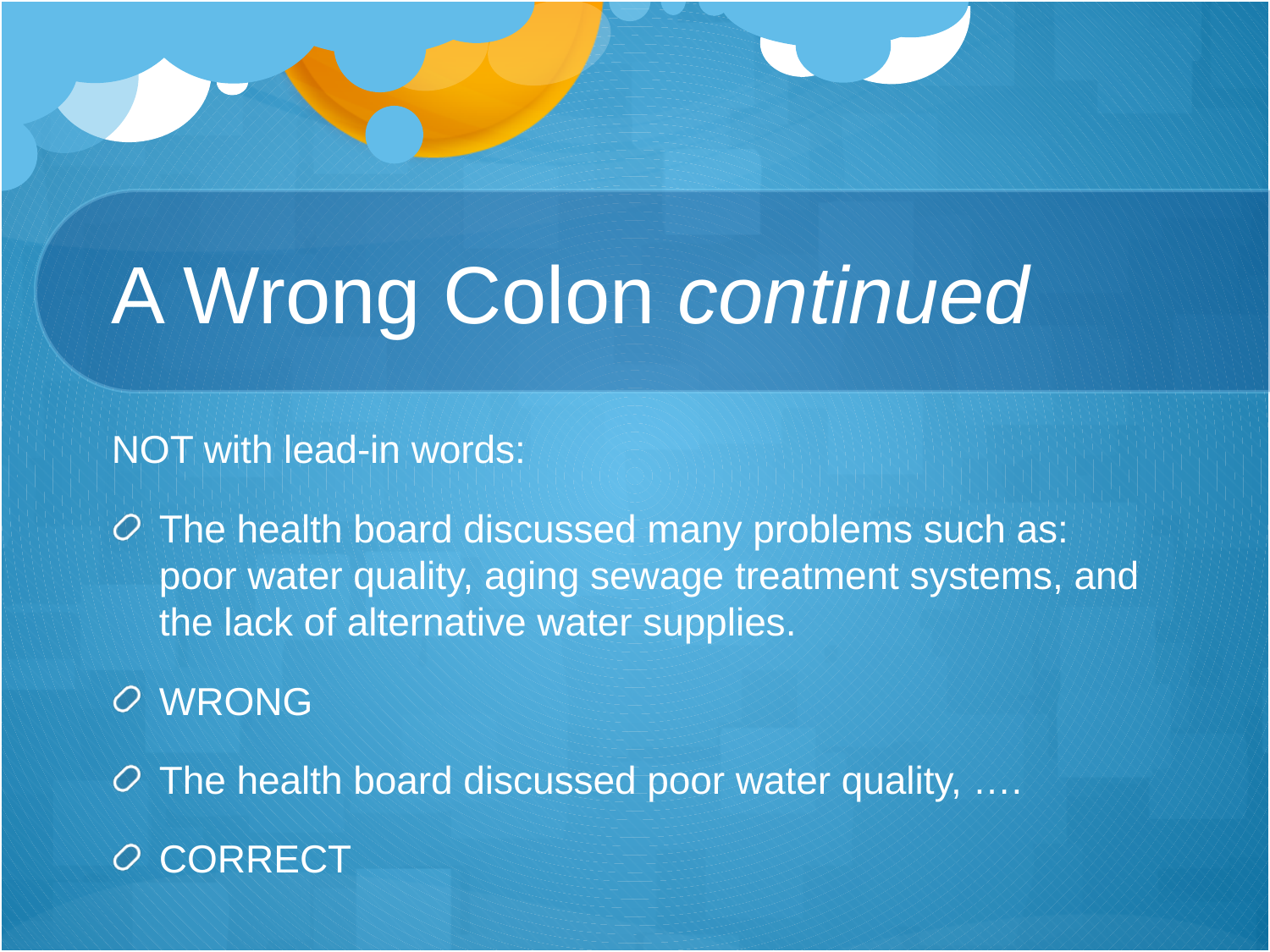

# A Wrong Colon continued
NOT with lead-in words:
The health board discussed many problems such as:  poor water quality, aging sewage treatment systems, and the lack of alternative water supplies.
WRONG
The health board discussed poor water quality, ….
CORRECT